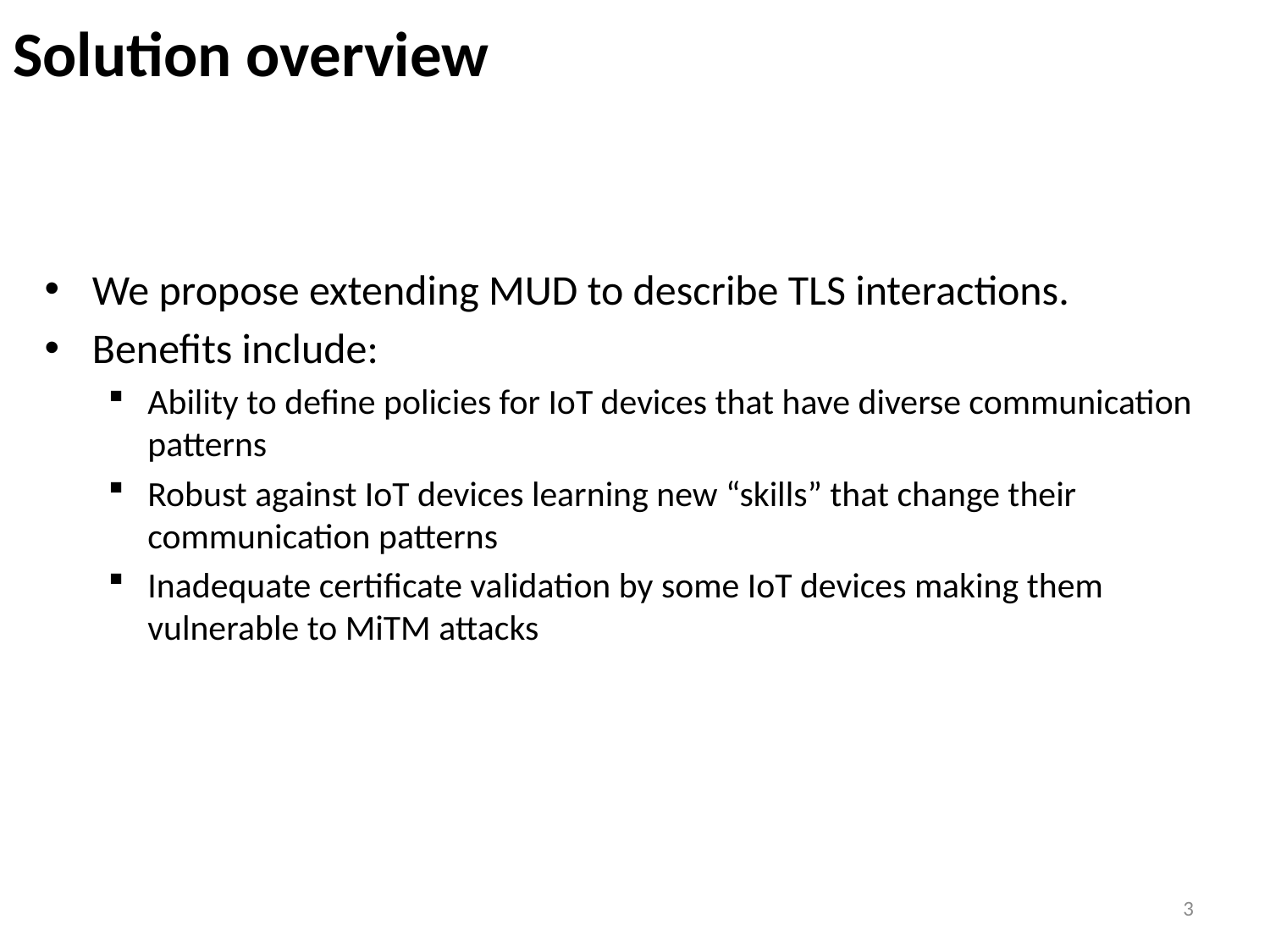

# Solution overview

We propose extending MUD to describe TLS interactions.
Benefits include:
Ability to define policies for IoT devices that have diverse communication patterns
Robust against IoT devices learning new “skills” that change their communication patterns
Inadequate certificate validation by some IoT devices making them vulnerable to MiTM attacks

3